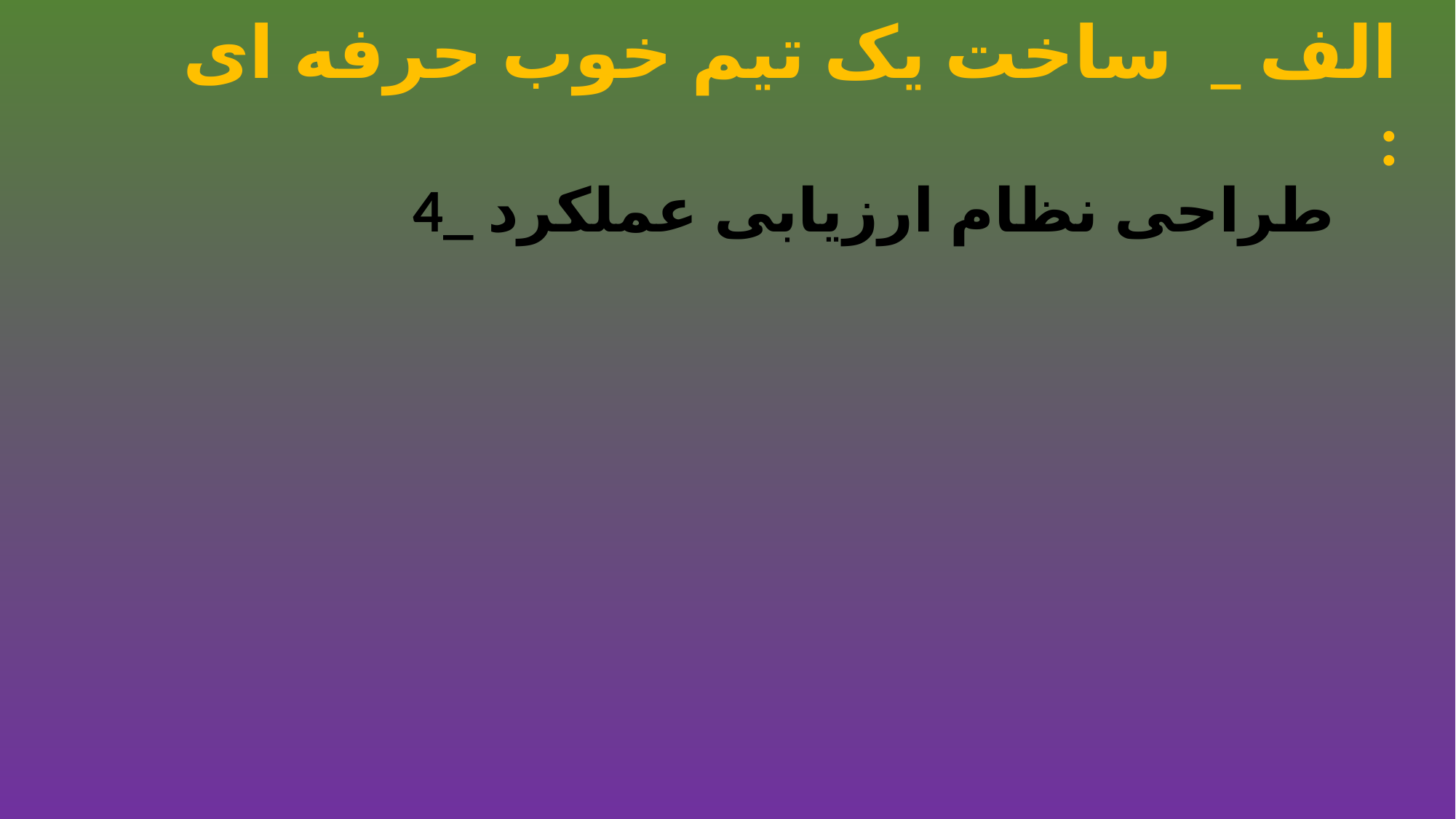

الف _  ساخت یک تیم خوب حرفه ای :
4_ طراحی نظام ارزیابی عملکرد